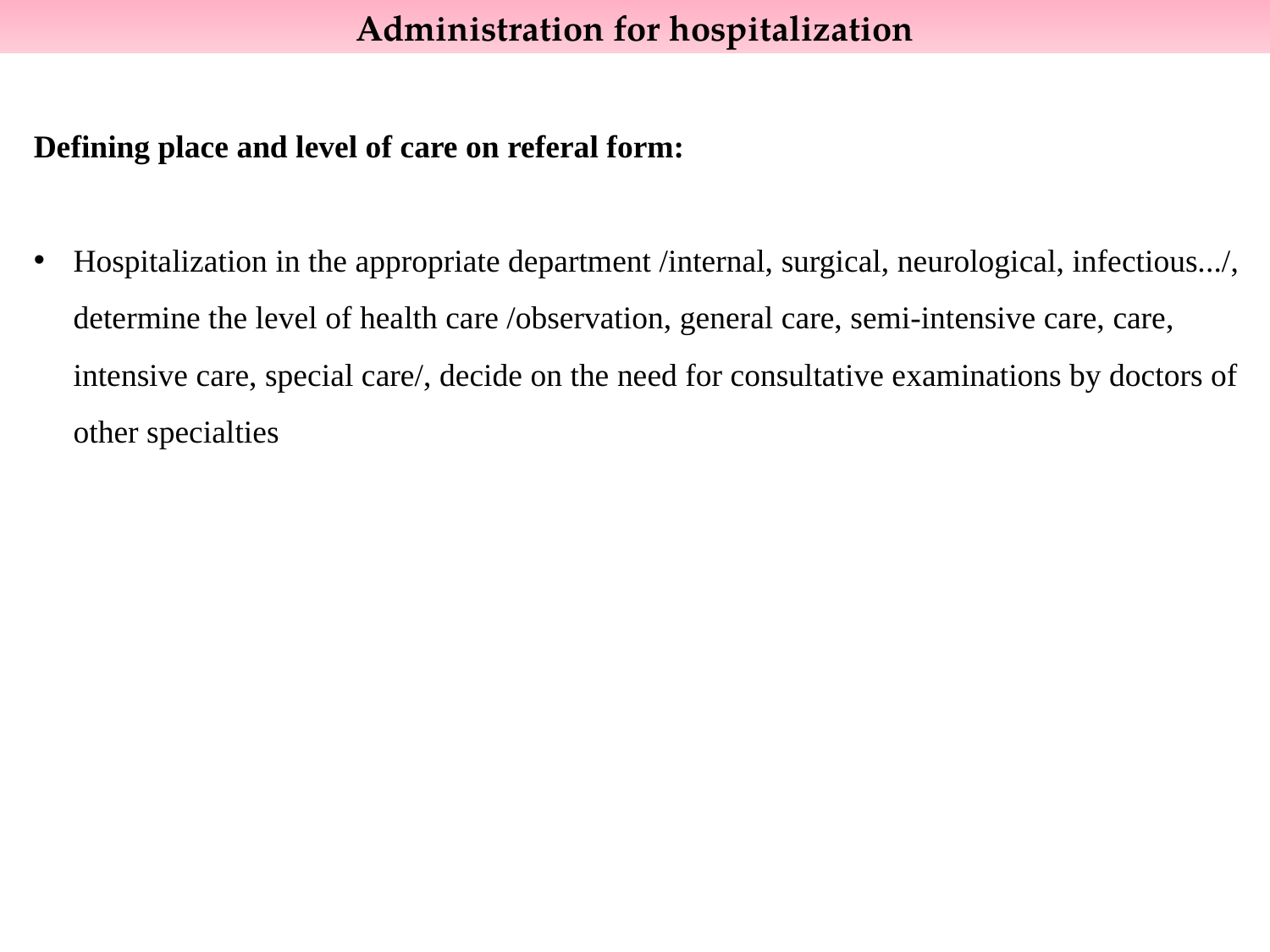

Administration for hospitalization
Defining place and level of care on referal form:

Hospitalization in the appropriate department /internal, surgical, neurological, infectious.../, determine the level of health care /observation, general care, semi-intensive care, care, intensive care, special care/, decide on the need for consultative examinations by doctors of other specialties